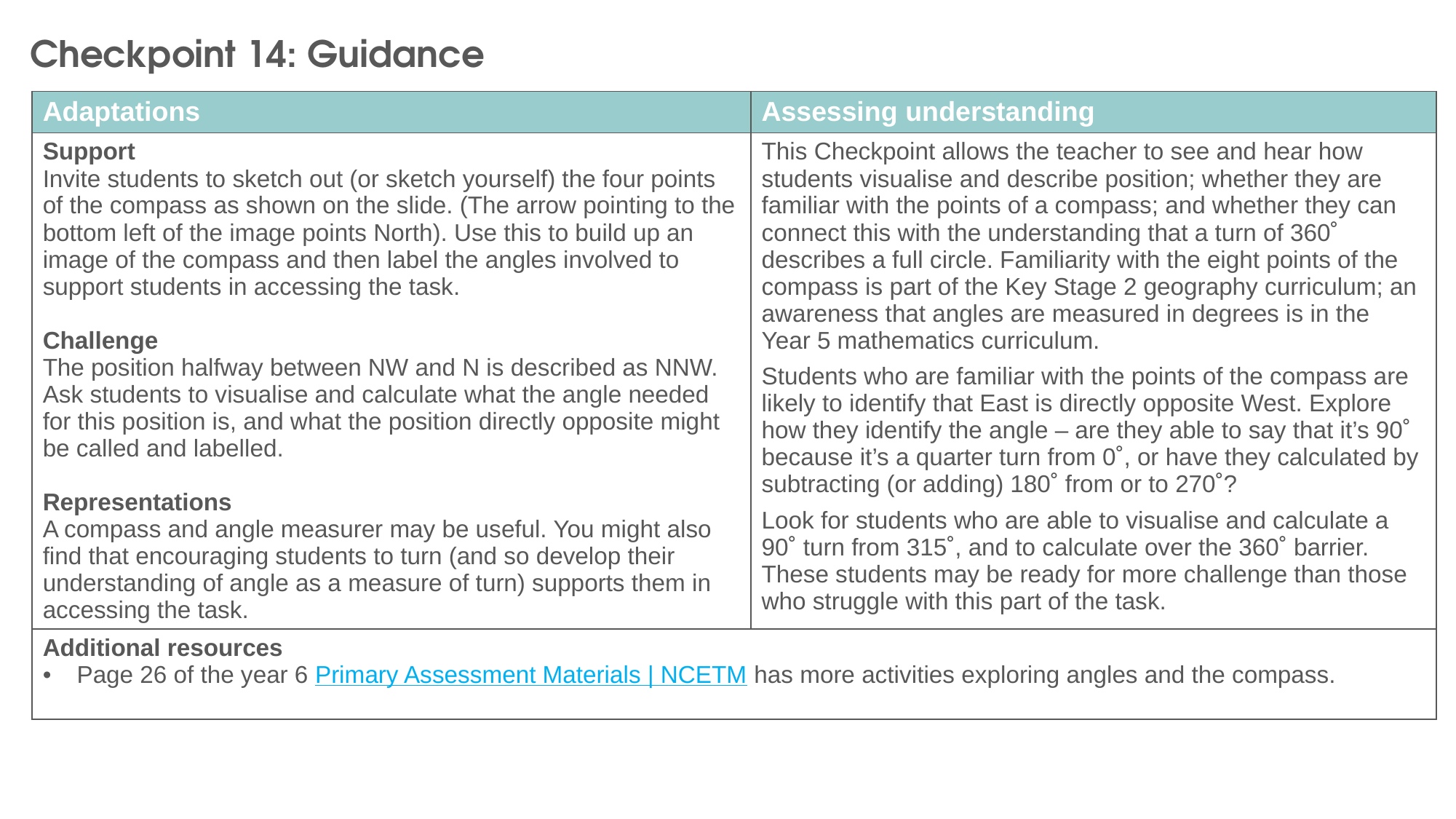

Checkpoint 14: Guidance
| Adaptations | Assessing understanding |
| --- | --- |
| Support Invite students to sketch out (or sketch yourself) the four points of the compass as shown on the slide. (The arrow pointing to the bottom left of the image points North). Use this to build up an image of the compass and then label the angles involved to support students in accessing the task. Challenge The position halfway between NW and N is described as NNW. Ask students to visualise and calculate what the angle needed for this position is, and what the position directly opposite might be called and labelled. Representations A compass and angle measurer may be useful. You might also find that encouraging students to turn (and so develop their understanding of angle as a measure of turn) supports them in accessing the task. | This Checkpoint allows the teacher to see and hear how students visualise and describe position; whether they are familiar with the points of a compass; and whether they can connect this with the understanding that a turn of 360˚ describes a full circle. Familiarity with the eight points of the compass is part of the Key Stage 2 geography curriculum; an awareness that angles are measured in degrees is in the Year 5 mathematics curriculum. Students who are familiar with the points of the compass are likely to identify that East is directly opposite West. Explore how they identify the angle – are they able to say that it’s 90˚ because it’s a quarter turn from 0˚, or have they calculated by subtracting (or adding) 180˚ from or to 270˚? Look for students who are able to visualise and calculate a 90˚ turn from 315˚, and to calculate over the 360˚ barrier. These students may be ready for more challenge than those who struggle with this part of the task. |
| Additional resources Page 26 of the year 6 Primary Assessment Materials | NCETM has more activities exploring angles and the compass. |  |